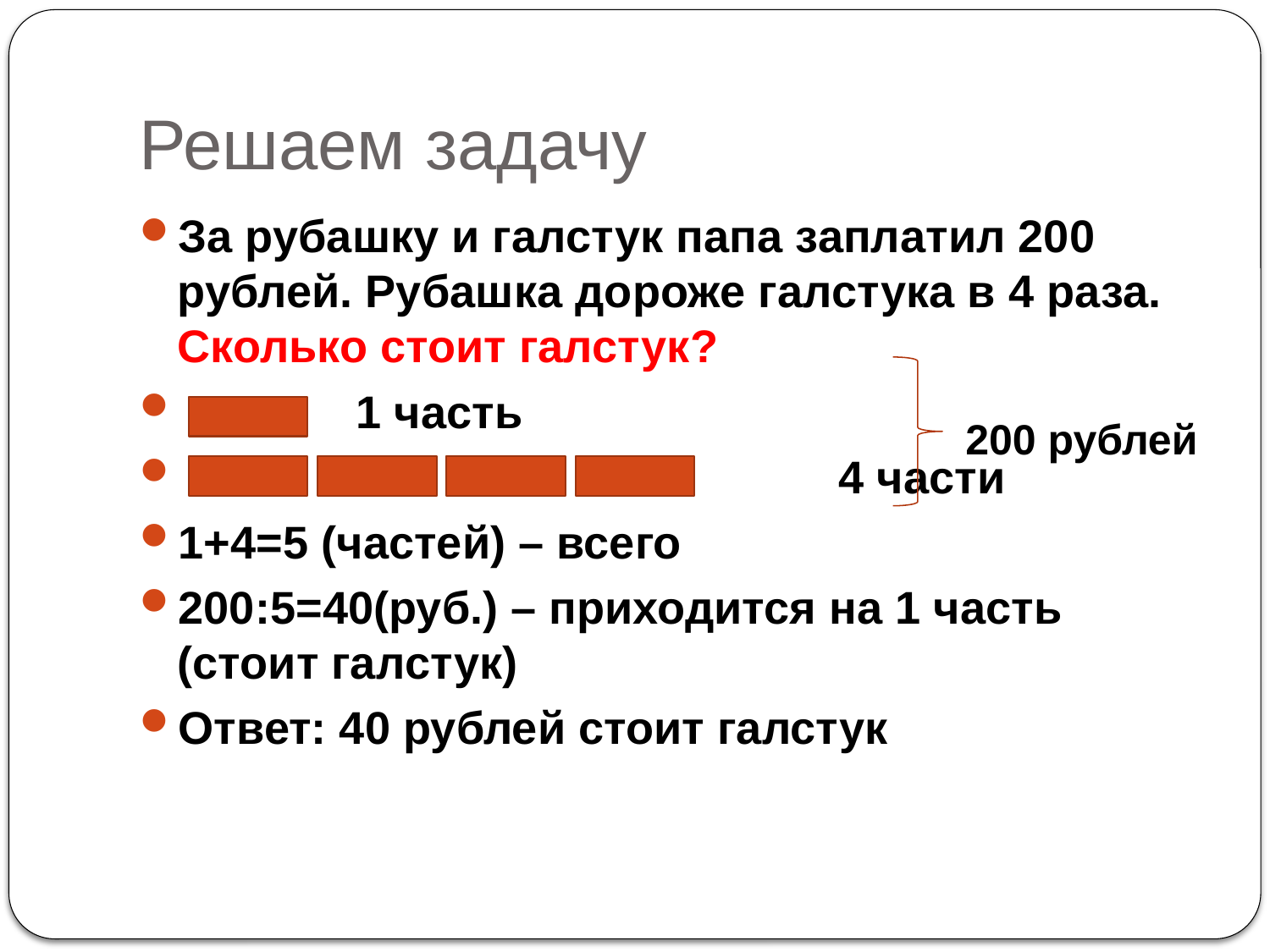

# Решаем задачу
За рубашку и галстук папа заплатил 200 рублей. Рубашка дороже галстука в 4 раза. Сколько стоит галстук?
              1 часть
                                                    4 части
1+4=5 (частей) – всего
200:5=40(руб.) – приходится на 1 часть (стоит галстук)
Ответ: 40 рублей стоит галстук

200 рублей